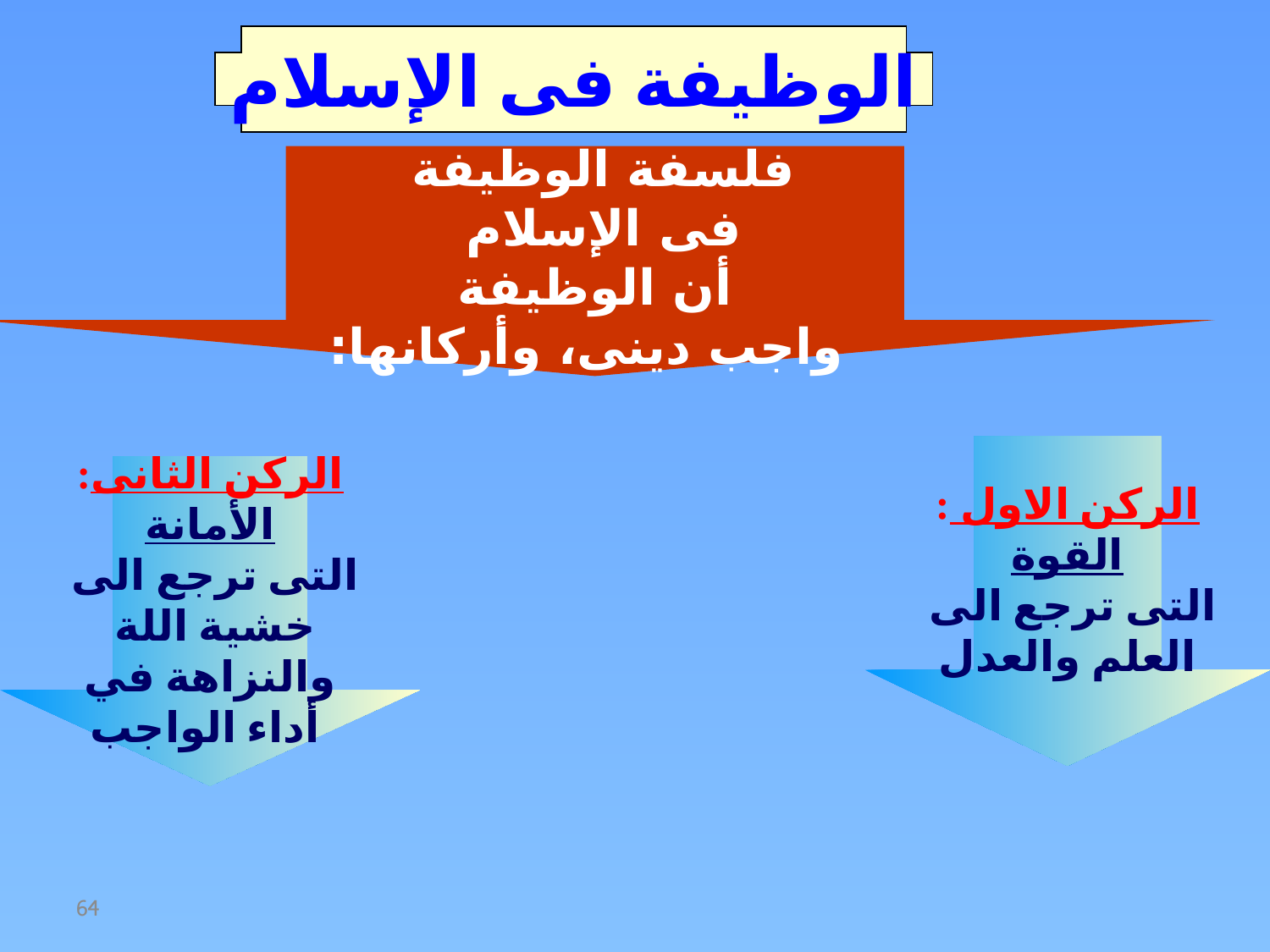

الوظيفة فى الإسلام

فلسفة الوظيفة
فى الإسلام
أن الوظيفة
 واجب دينى، وأركانها:

الركن الاول :
القوة
التى ترجع الى
العلم والعدل
الركن الثانى:
الأمانة
التى ترجع الى
خشية اللة
والنزاهة في
 أداء الواجب
64